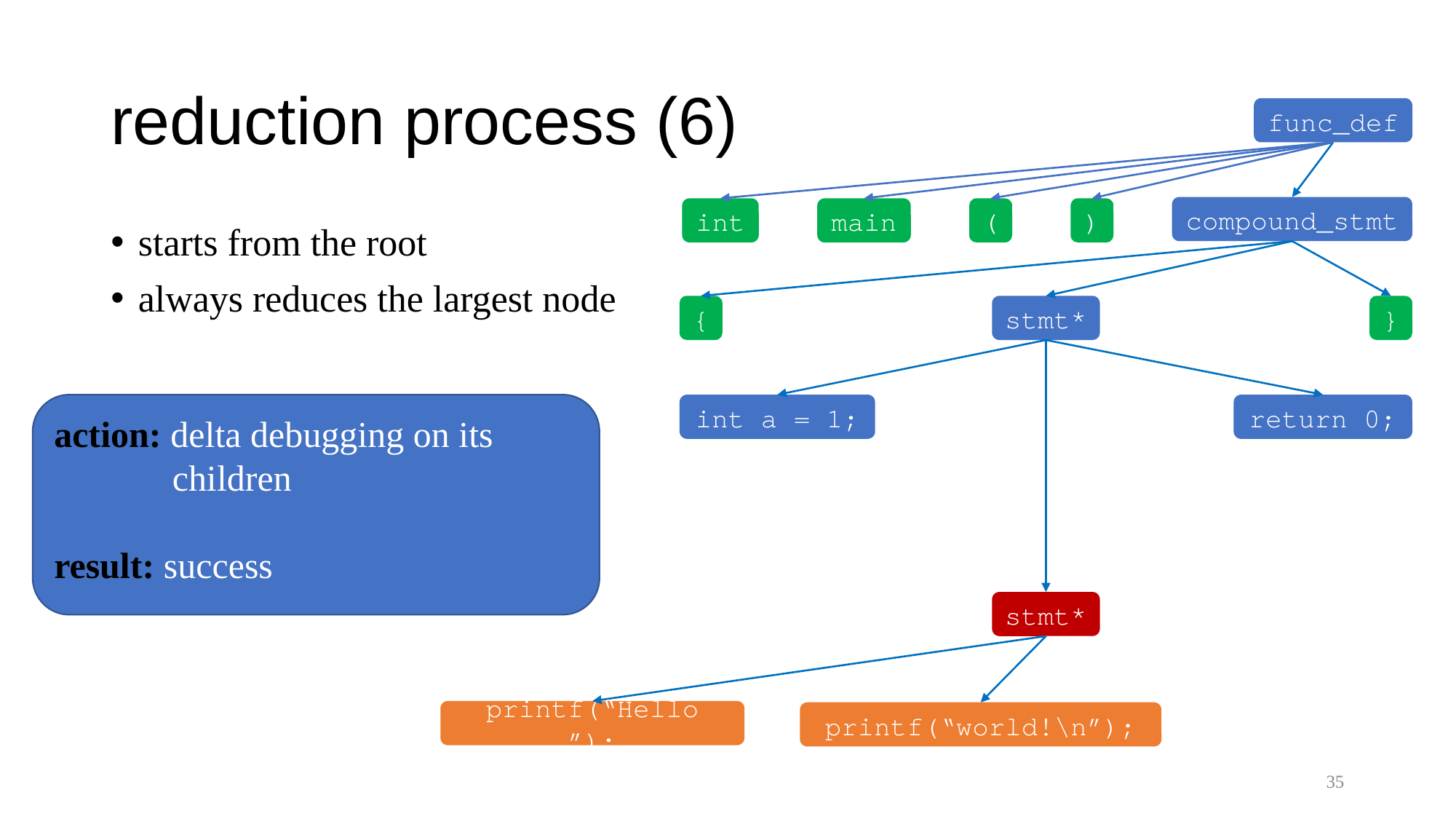

# reduction process (6)
func_def
compound_stmt
int
main
(
)
starts from the root
always reduces the largest node
{
stmt*
}
int a = 1;
return 0;
action: delta debugging on its
             children

result: success

stmt*
printf(“Hello ”);
printf(“world!\n”);
35